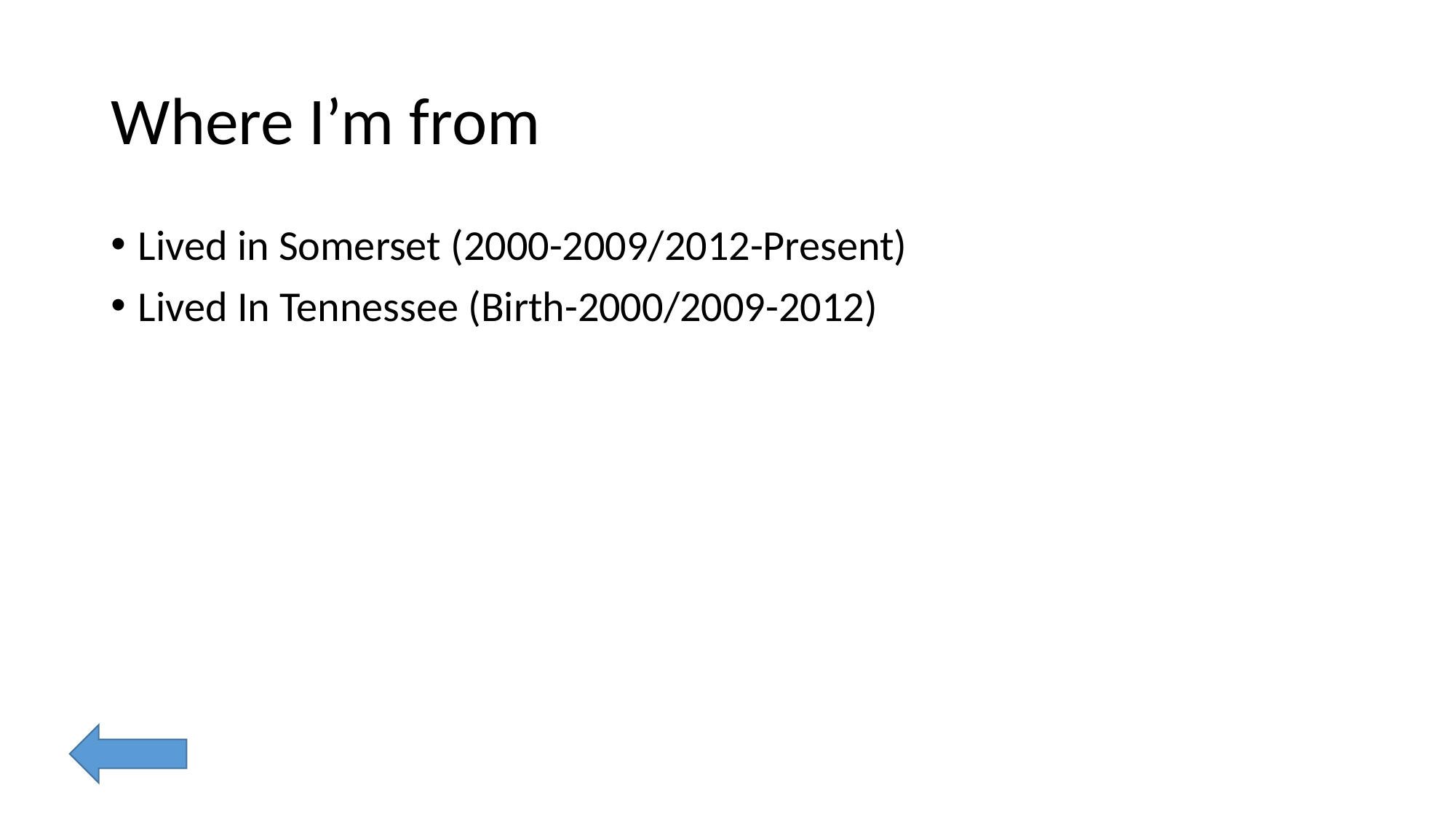

# Where I’m from
Lived in Somerset (2000-2009/2012-Present)
Lived In Tennessee (Birth-2000/2009-2012)